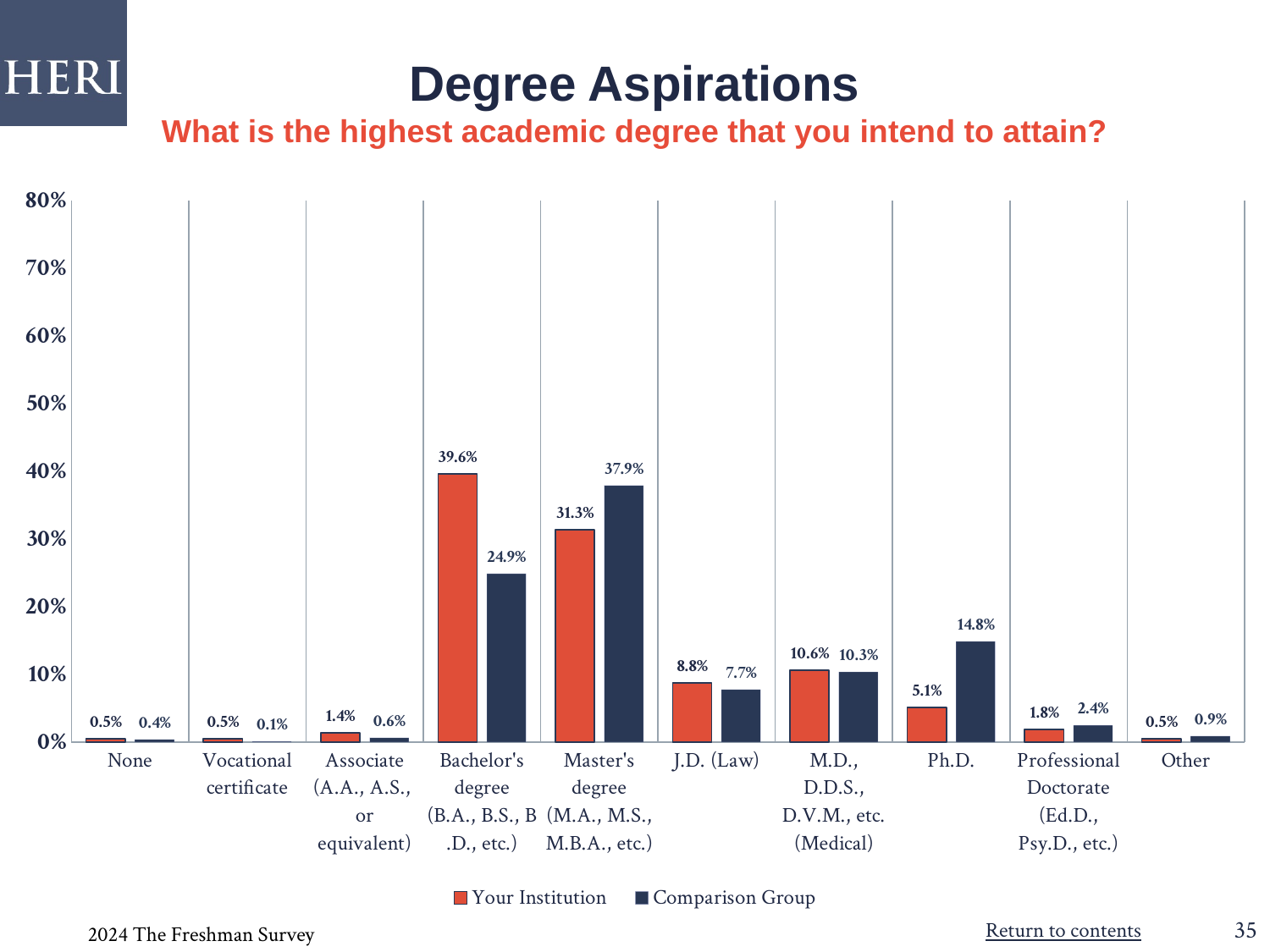

# Degree Aspirations What is the highest academic degree that you intend to attain?

### Chart

| Category | Your Institution | Comparison Group |
|---|---|---|
| None | 0.0046 | 0.0037 |
| Vocational certificate | 0.0046 | 0.0006 |
| Associate (A.A., A.S.,
or equivalent) | 0.0138 | 0.0062 |
| Bachelor's degree (B.A., B.S., B.D., etc.) | 0.3963 | 0.2486 |
| Master's degree (M.A., M.S., M.B.A., etc.) | 0.3134 | 0.3791 |
| J.D. (Law) | 0.0876 | 0.0773 |
| M.D., D.D.S., D.V.M., etc. (Medical) | 0.106 | 0.1033 |
| Ph.D. | 0.0507 | 0.1484 |
| Professional Doctorate (Ed.D., Psy.D., etc.) | 0.0184 | 0.0241 |
| Other | 0.0046 | 0.0087 |
2024 The Freshman Survey
Return to contents
35